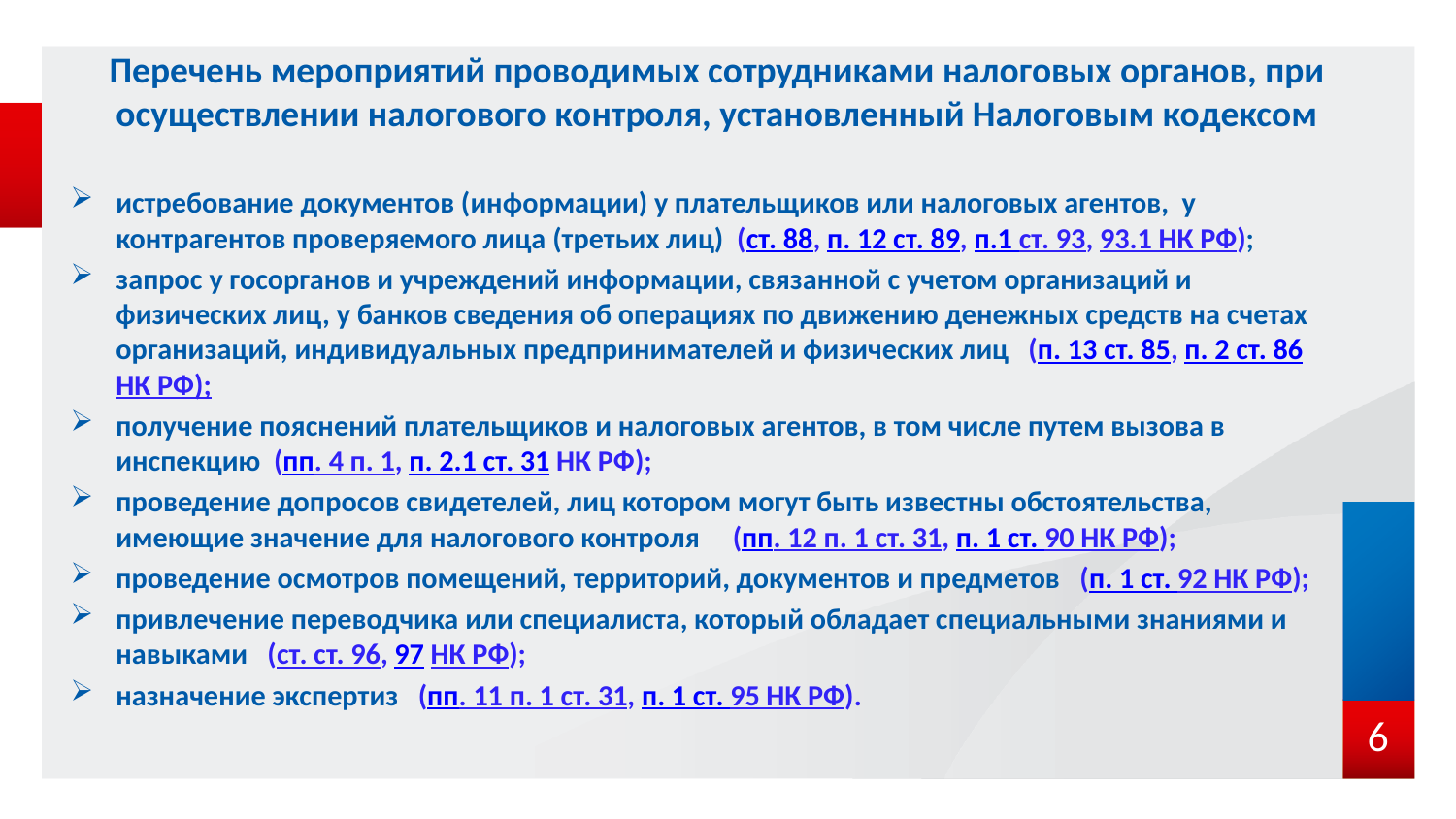

# Перечень мероприятий проводимых сотрудниками налоговых органов, при осуществлении налогового контроля, установленный Налоговым кодексом
истребование документов (информации) у плательщиков или налоговых агентов,  у контрагентов проверяемого лица (третьих лиц)  (ст. 88, п. 12 ст. 89, п.1 ст. 93, 93.1 НК РФ);
запрос у госорганов и учреждений информации, связанной с учетом организаций и физических лиц, у банков сведения об операциях по движению денежных средств на счетах организаций, индивидуальных предпринимателей и физических лиц   (п. 13 ст. 85, п. 2 ст. 86 НК РФ);
получение пояснений плательщиков и налоговых агентов, в том числе путем вызова в инспекцию  (пп. 4 п. 1, п. 2.1 ст. 31 НК РФ);
проведение допросов свидетелей, лиц котором могут быть известны обстоятельства, имеющие значение для налогового контроля     (пп. 12 п. 1 ст. 31, п. 1 ст. 90 НК РФ);
проведение осмотров помещений, территорий, документов и предметов   (п. 1 ст. 92 НК РФ);
привлечение переводчика или специалиста, который обладает специальными знаниями и навыками   (ст. ст. 96, 97 НК РФ);
назначение экспертиз   (пп. 11 п. 1 ст. 31, п. 1 ст. 95 НК РФ).

6